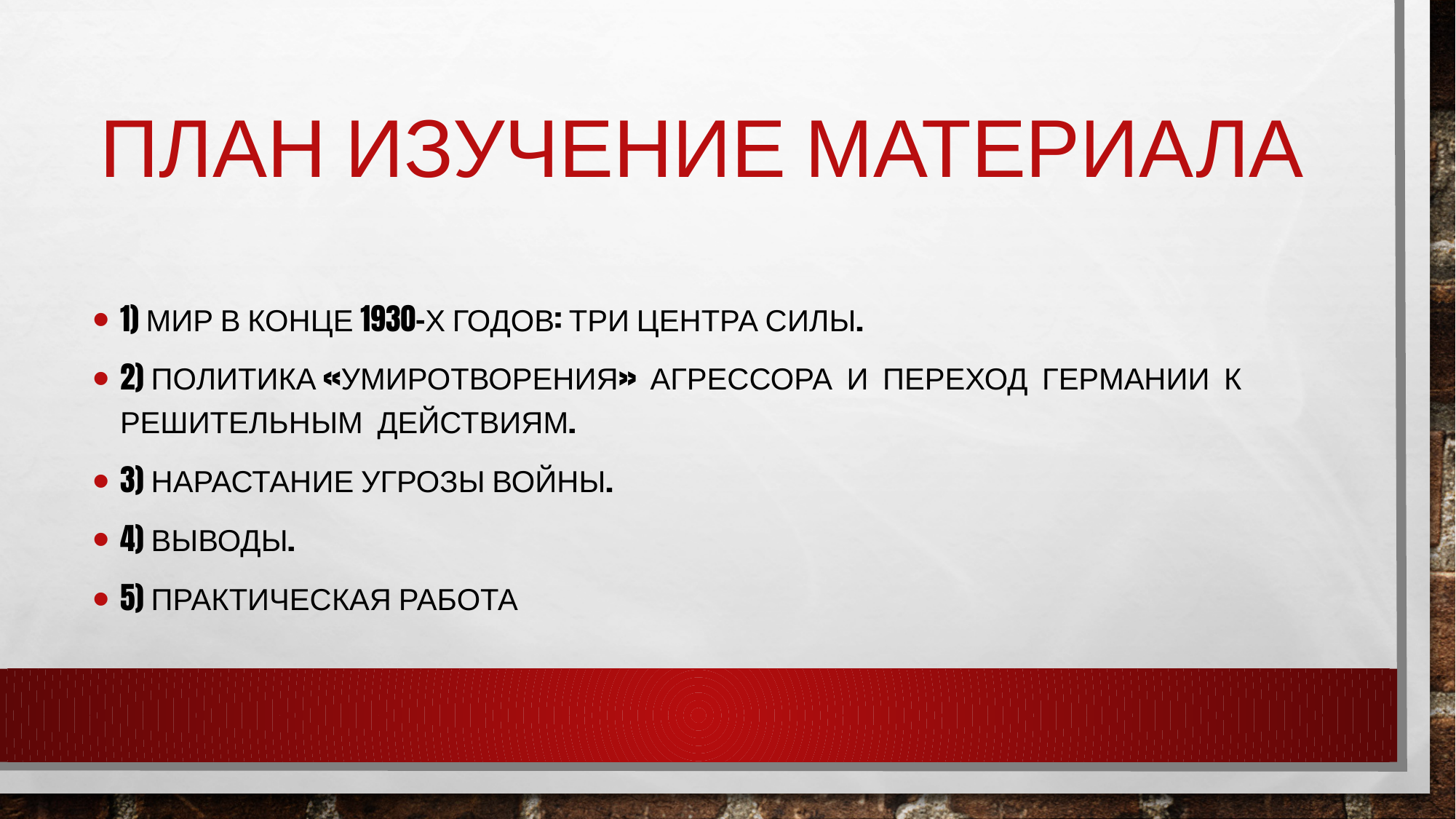

# План изучение материала
1) Мир в конце 1930-х годов: три центра силы.
2) Политика «умиротворения»  агрессора  и  переход  Германии  к решительным  действиям.
3) Нарастание угрозы войны.
4) Выводы.
5) Практическая работа